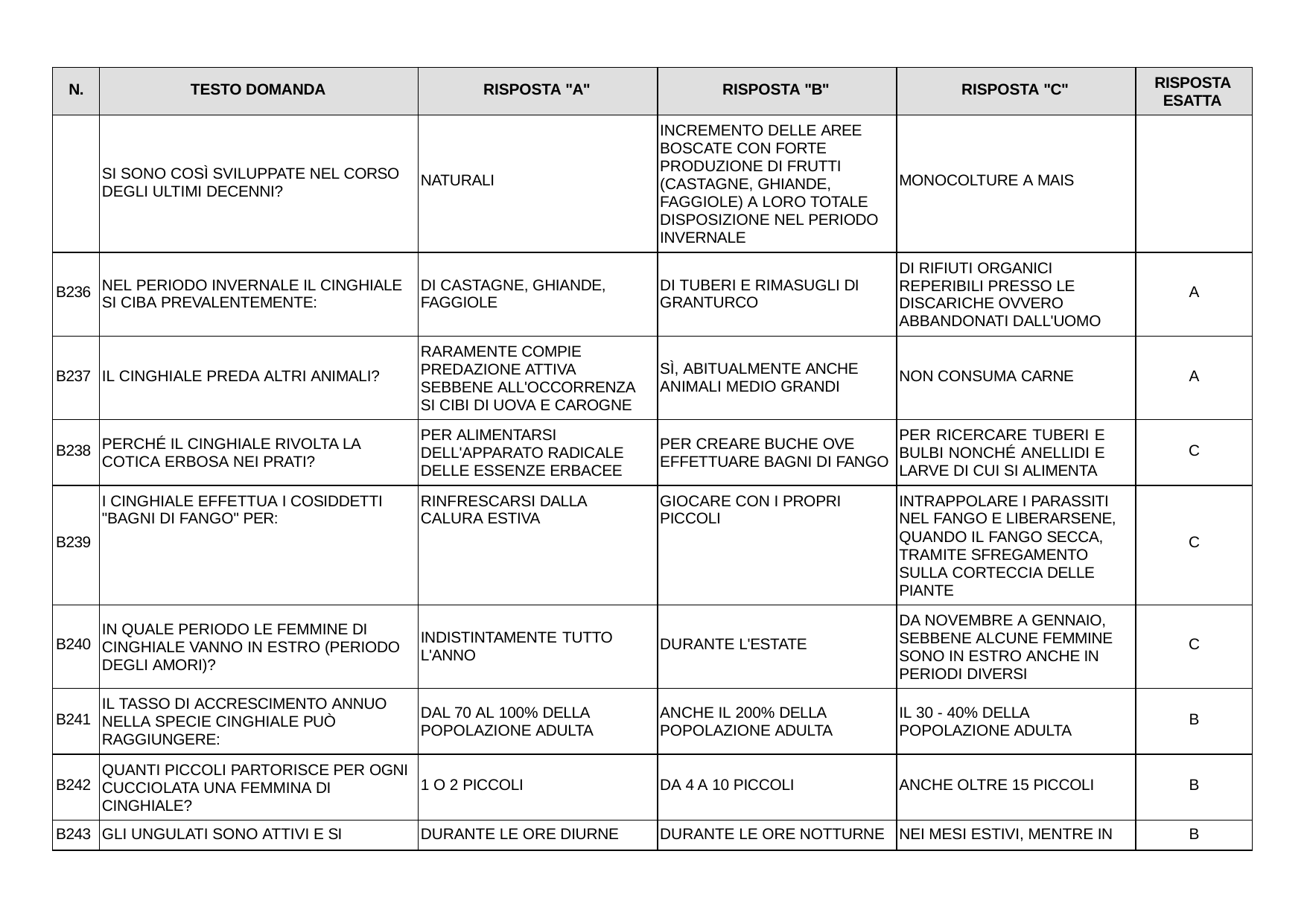

| N. | TESTO DOMANDA | RISPOSTA "A" | RISPOSTA "B" | RISPOSTA "C" | RISPOSTA ESATTA |
| --- | --- | --- | --- | --- | --- |
|  | SI SONO COSÌ SVILUPPATE NEL CORSO DEGLI ULTIMI DECENNI? | NATURALI | INCREMENTO DELLE AREE BOSCATE CON FORTE PRODUZIONE DI FRUTTI (CASTAGNE, GHIANDE, FAGGIOLE) A LORO TOTALE DISPOSIZIONE NEL PERIODO INVERNALE | MONOCOLTURE A MAIS |  |
| B236 | NEL PERIODO INVERNALE IL CINGHIALE SI CIBA PREVALENTEMENTE: | DI CASTAGNE, GHIANDE, FAGGIOLE | DI TUBERI E RIMASUGLI DI GRANTURCO | DI RIFIUTI ORGANICI REPERIBILI PRESSO LE DISCARICHE OVVERO ABBANDONATI DALL'UOMO | A |
| B237 | IL CINGHIALE PREDA ALTRI ANIMALI? | RARAMENTE COMPIE PREDAZIONE ATTIVA SEBBENE ALL'OCCORRENZA SI CIBI DI UOVA E CAROGNE | SÌ, ABITUALMENTE ANCHE ANIMALI MEDIO GRANDI | NON CONSUMA CARNE | A |
| B238 | PERCHÉ IL CINGHIALE RIVOLTA LA COTICA ERBOSA NEI PRATI? | PER ALIMENTARSI DELL'APPARATO RADICALE DELLE ESSENZE ERBACEE | PER CREARE BUCHE OVE EFFETTUARE BAGNI DI FANGO | PER RICERCARE TUBERI E BULBI NONCHÉ ANELLIDI E LARVE DI CUI SI ALIMENTA | C |
| B239 | I CINGHIALE EFFETTUA I COSIDDETTI "BAGNI DI FANGO" PER: | RINFRESCARSI DALLA CALURA ESTIVA | GIOCARE CON I PROPRI PICCOLI | INTRAPPOLARE I PARASSITI NEL FANGO E LIBERARSENE, QUANDO IL FANGO SECCA, TRAMITE SFREGAMENTO SULLA CORTECCIA DELLE PIANTE | C |
| B240 | IN QUALE PERIODO LE FEMMINE DI CINGHIALE VANNO IN ESTRO (PERIODO DEGLI AMORI)? | INDISTINTAMENTE TUTTO L'ANNO | DURANTE L'ESTATE | DA NOVEMBRE A GENNAIO, SEBBENE ALCUNE FEMMINE SONO IN ESTRO ANCHE IN PERIODI DIVERSI | C |
| B241 | IL TASSO DI ACCRESCIMENTO ANNUO NELLA SPECIE CINGHIALE PUÒ RAGGIUNGERE: | DAL 70 AL 100% DELLA POPOLAZIONE ADULTA | ANCHE IL 200% DELLA POPOLAZIONE ADULTA | IL 30 - 40% DELLA POPOLAZIONE ADULTA | B |
| B242 | QUANTI PICCOLI PARTORISCE PER OGNI CUCCIOLATA UNA FEMMINA DI CINGHIALE? | 1 O 2 PICCOLI | DA 4 A 10 PICCOLI | ANCHE OLTRE 15 PICCOLI | B |
| B243 | GLI UNGULATI SONO ATTIVI E SI | DURANTE LE ORE DIURNE | DURANTE LE ORE NOTTURNE | NEI MESI ESTIVI, MENTRE IN | B |